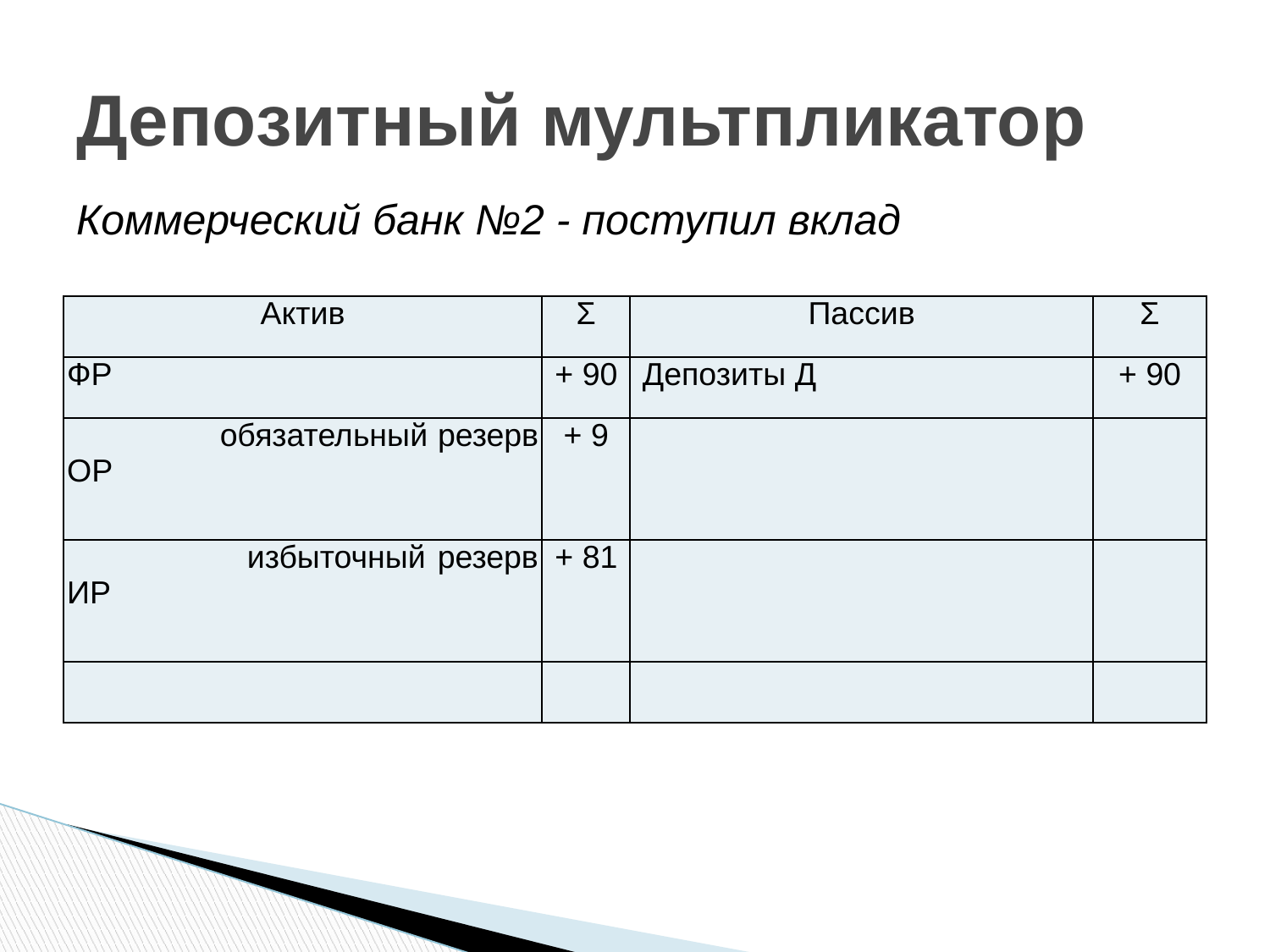

# Депозитный мультпликатор
Коммерческий банк №2 - поступил вклад
| Актив | Σ | Пассив | Σ |
| --- | --- | --- | --- |
| ФР | + 90 | Депозиты Д | + 90 |
| обязательный резерв ОР | + 9 |  |  |
| избыточный резерв ИР | + 81 |  |  |
|  |  |  |  |